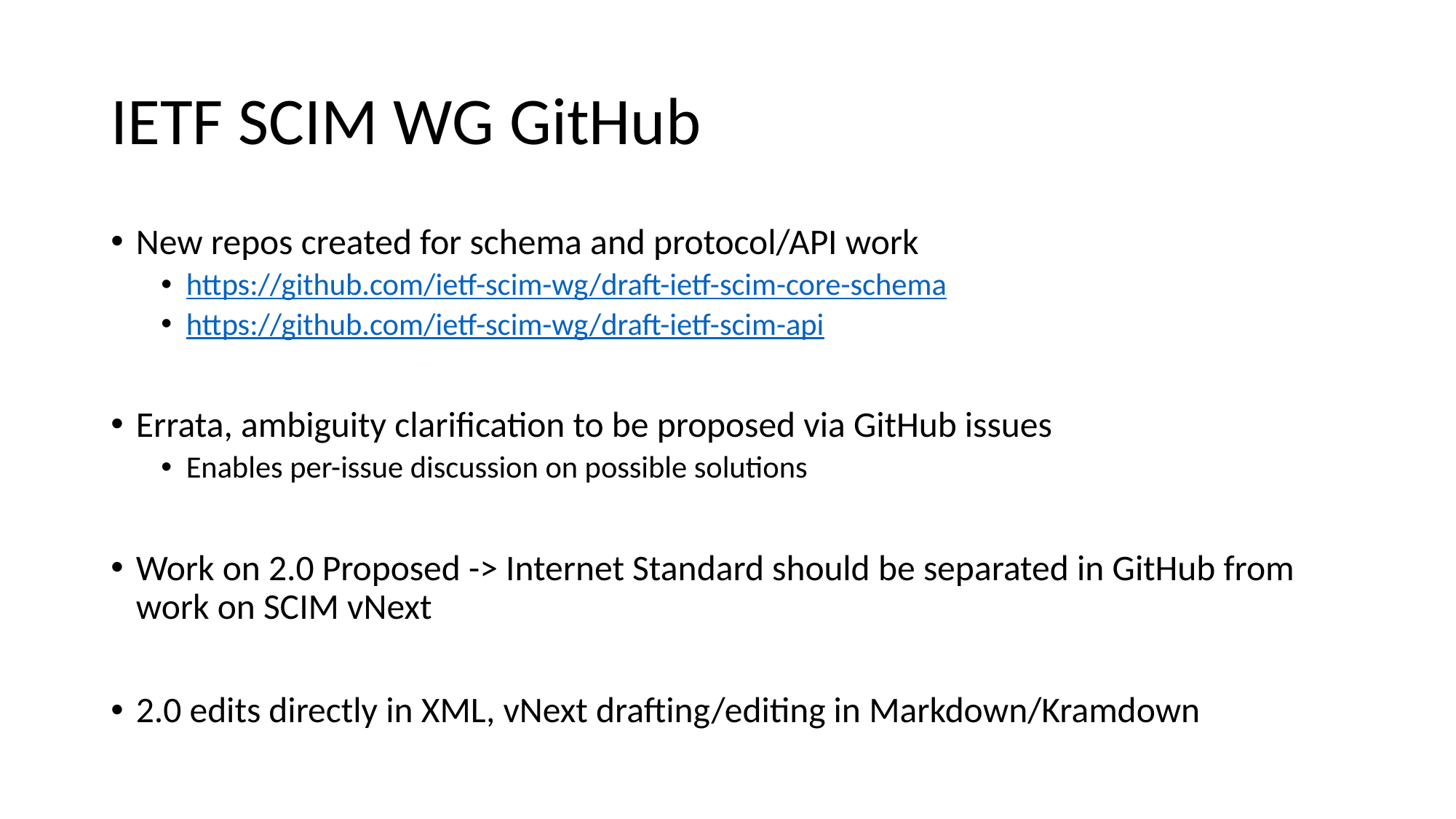

# IETF SCIM WG GitHub
New repos created for schema and protocol/API work
https://github.com/ietf-scim-wg/draft-ietf-scim-core-schema
https://github.com/ietf-scim-wg/draft-ietf-scim-api

Errata, ambiguity clarification to be proposed via GitHub issues
Enables per-issue discussion on possible solutions

Work on 2.0 Proposed -> Internet Standard should be separated in GitHub from work on SCIM vNext

2.0 edits directly in XML, vNext drafting/editing in Markdown/Kramdown